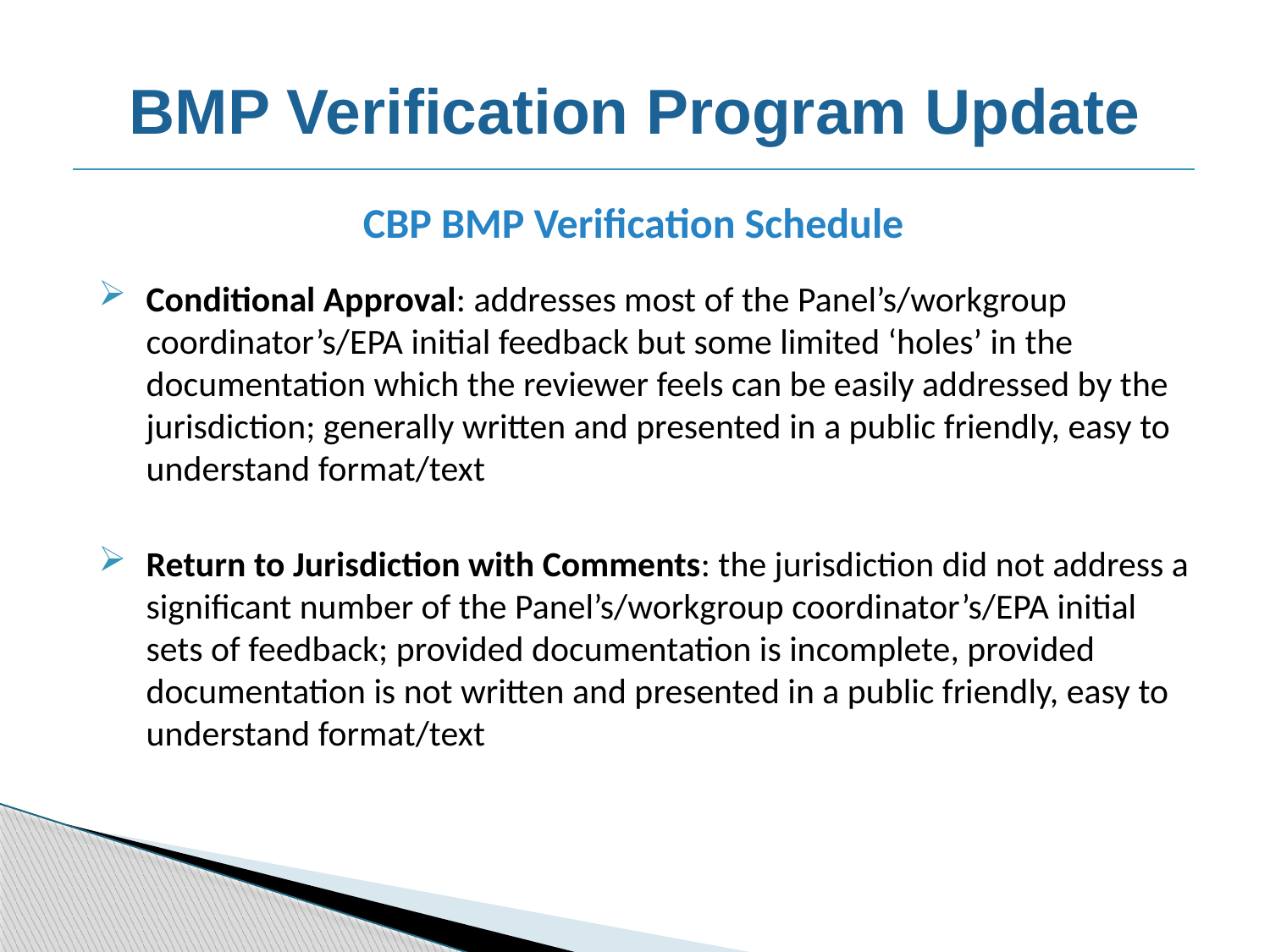

# BMP Verification Program Update
CBP BMP Verification Schedule

Conditional Approval: addresses most of the Panel’s/workgroup coordinator’s/EPA initial feedback but some limited ‘holes’ in the documentation which the reviewer feels can be easily addressed by the jurisdiction; generally written and presented in a public friendly, easy to understand format/text

Return to Jurisdiction with Comments: the jurisdiction did not address a significant number of the Panel’s/workgroup coordinator’s/EPA initial sets of feedback; provided documentation is incomplete, provided documentation is not written and presented in a public friendly, easy to understand format/text